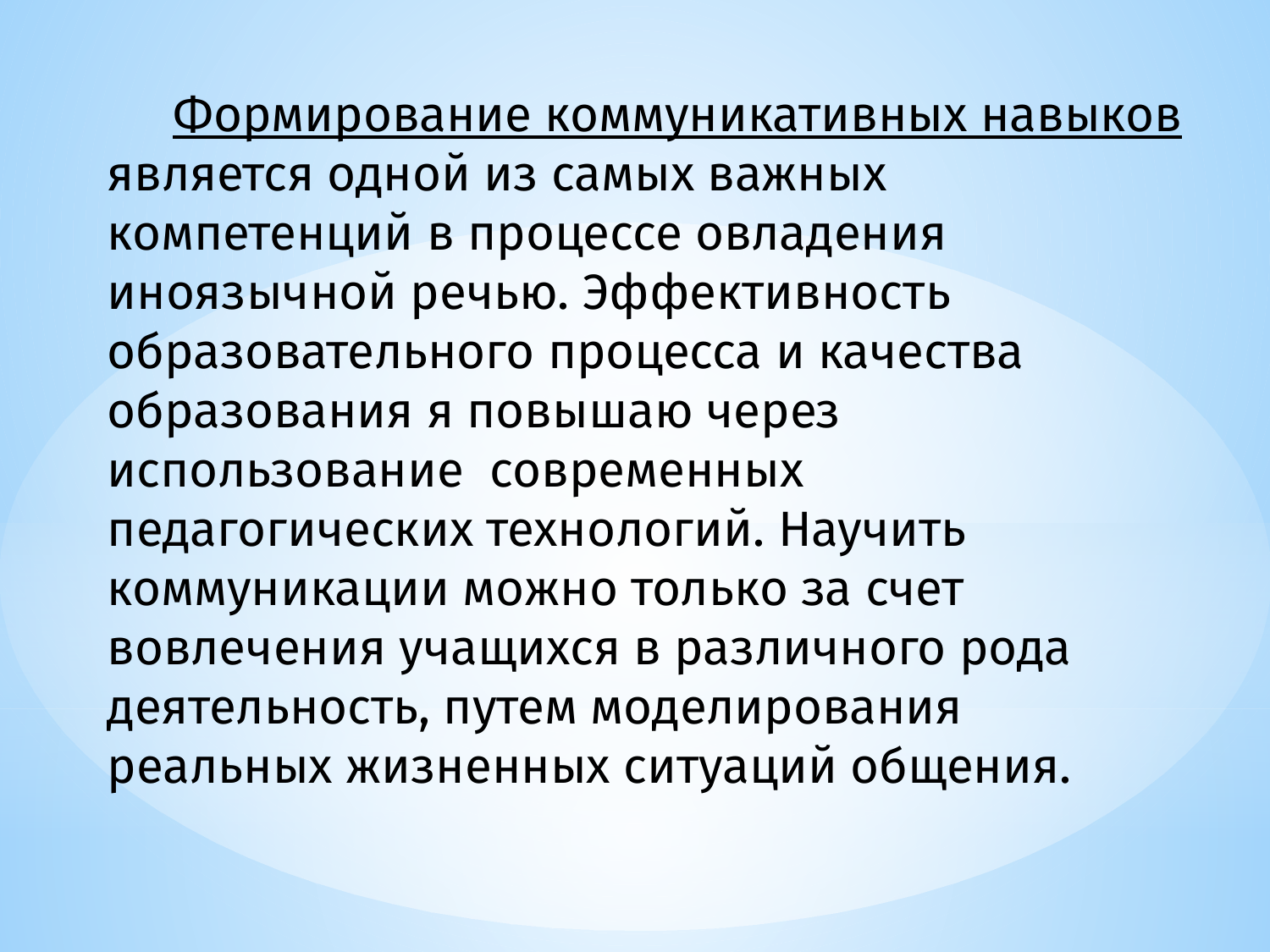

Формирование коммуникативных навыков является одной из самых важных компетенций в процессе овладения иноязычной речью. Эффективность образовательного процесса и качества образования я повышаю через использование  современных педагогических технологий. Научить коммуникации можно только за счет вовлечения учащихся в различного рода деятельность, путем моделирования реальных жизненных ситуаций общения.